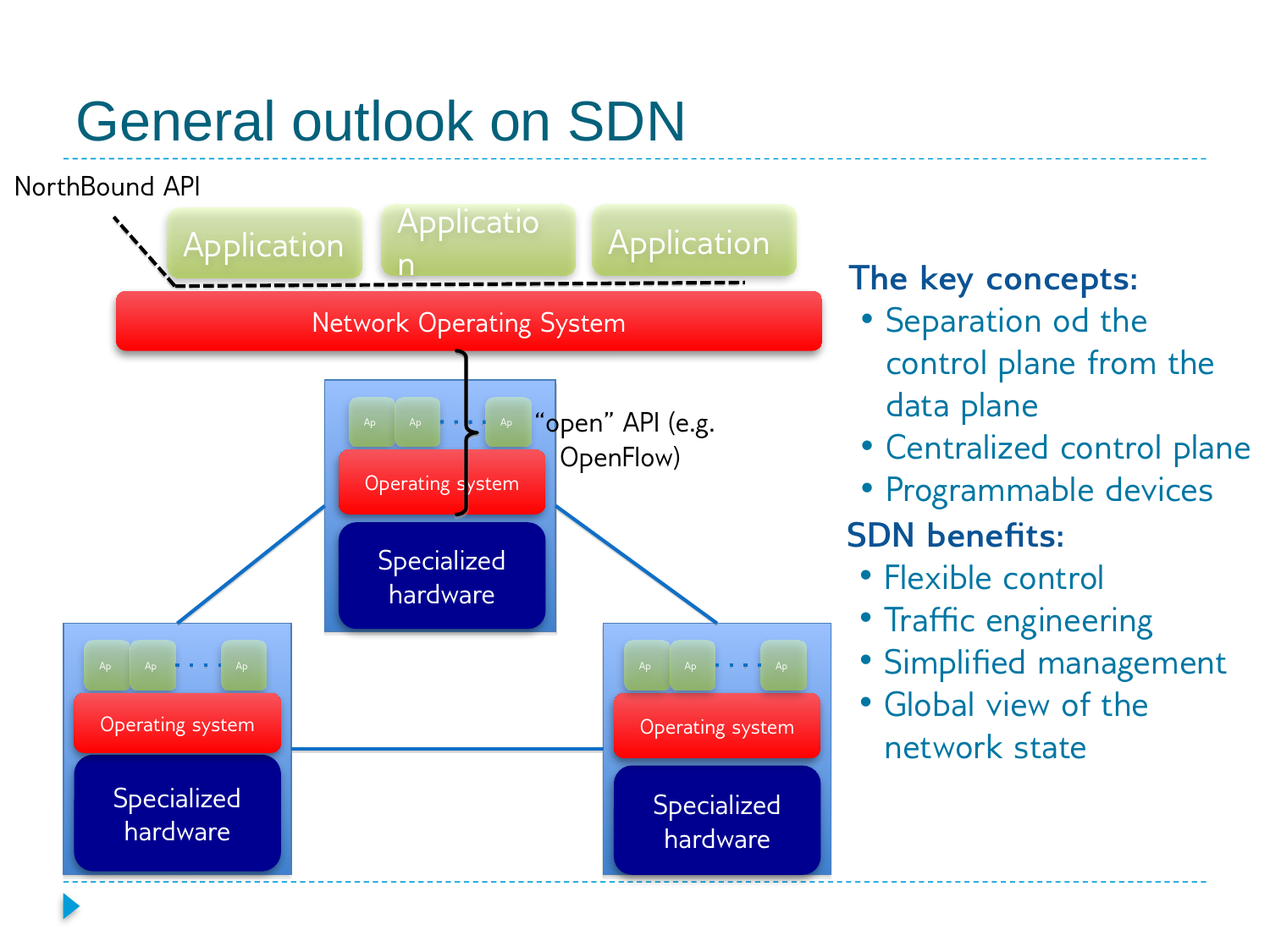

# General outlook on SDN
NorthBound API
Application
Application
Application

The key concepts:
Separation od the control plane from the data plane
Centralized control plane
Programmable devices
Network Operating System

 “open” API (e.g. OpenFlow)

Ap
Ap
Ap
Operating system
SDN benefits:
Flexible control
Traffic engineering
Simplified management
Global view of the network state

Specialized hardware

Ap
Ap
Ap
Ap
Ap
Ap
Operating system
Operating system
Specialized hardware
Specialized hardware